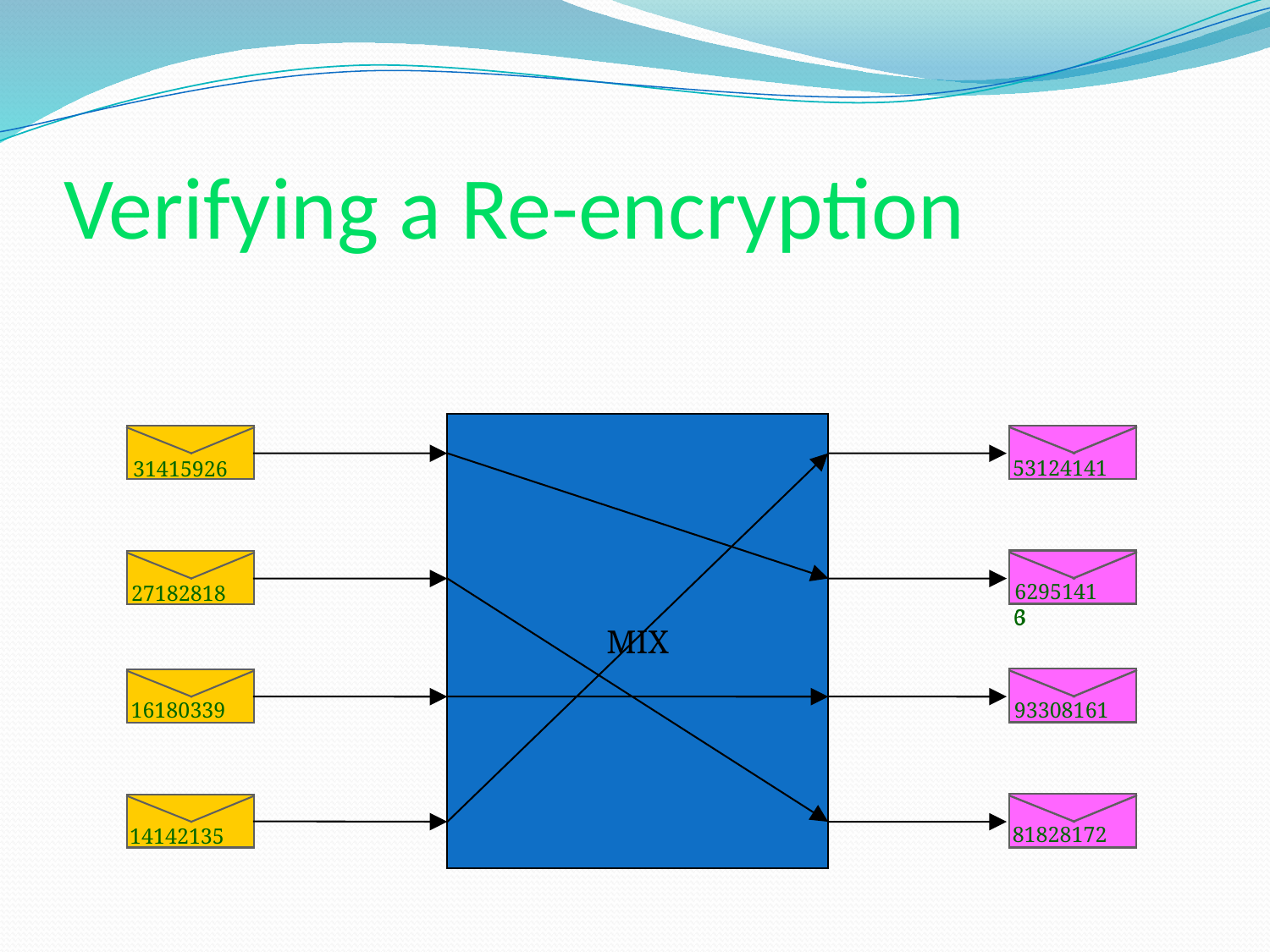

# Verifying a Re-encryption
MIX

53124141
62951413

93308161
81828172
14142135
31415926

16180339
27182818
31415926

27182818

16180339

14142135